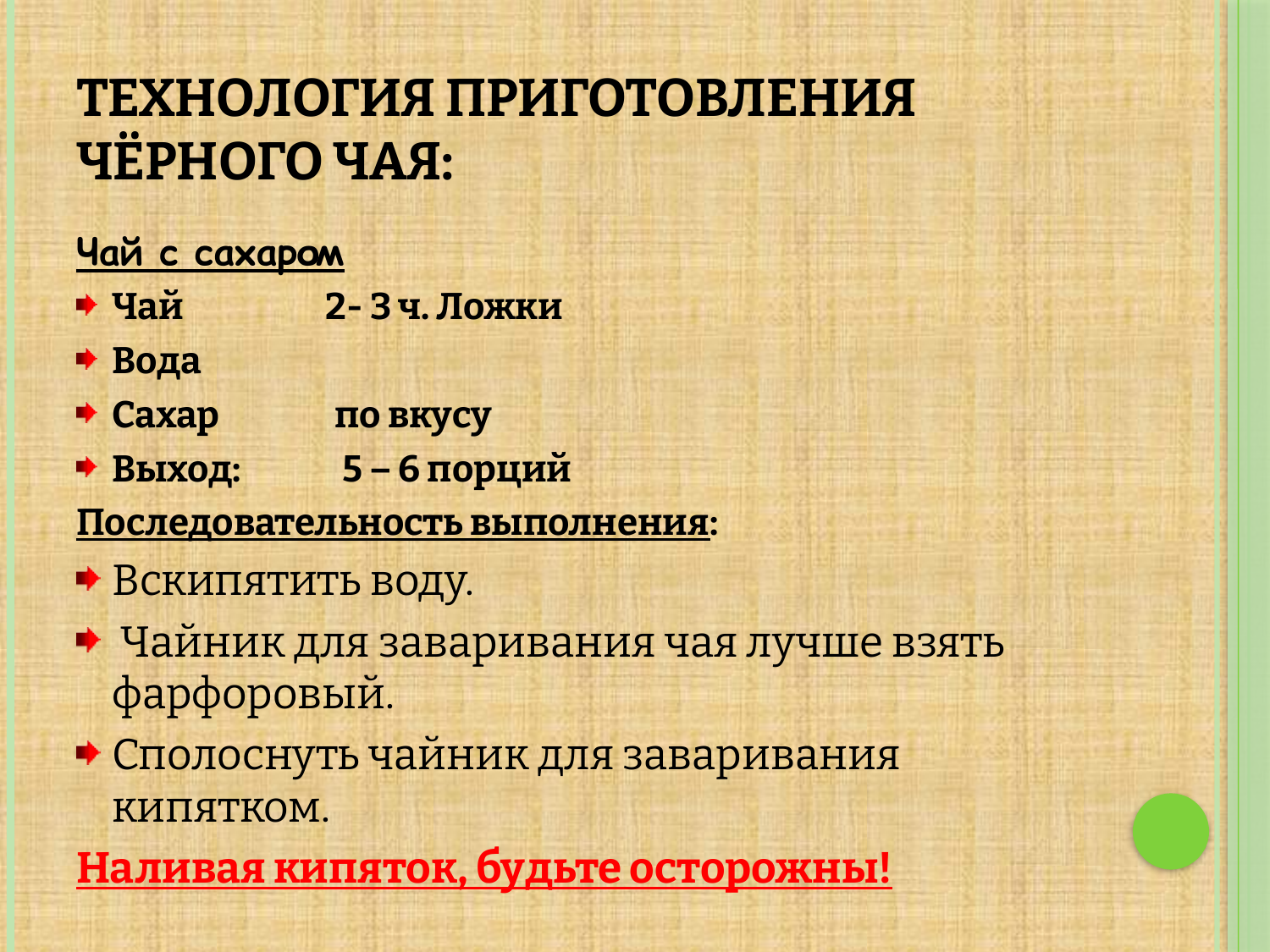

# ТЕХНОЛОГИЯ ПРИГОТОВЛЕНИЯ ЧЁРНОГО ЧАЯ:
Чай с сахаром
Чай                     2- 3 ч. Ложки
Вода
Сахар                 по вкусу
Выход:               5 – 6 порций
Последовательность выполнения:
Вскипятить воду.
 Чайник для заваривания чая лучше взять фарфоровый.
Сполоснуть чайник для заваривания кипятком.
Наливая кипяток, будьте осторожны!